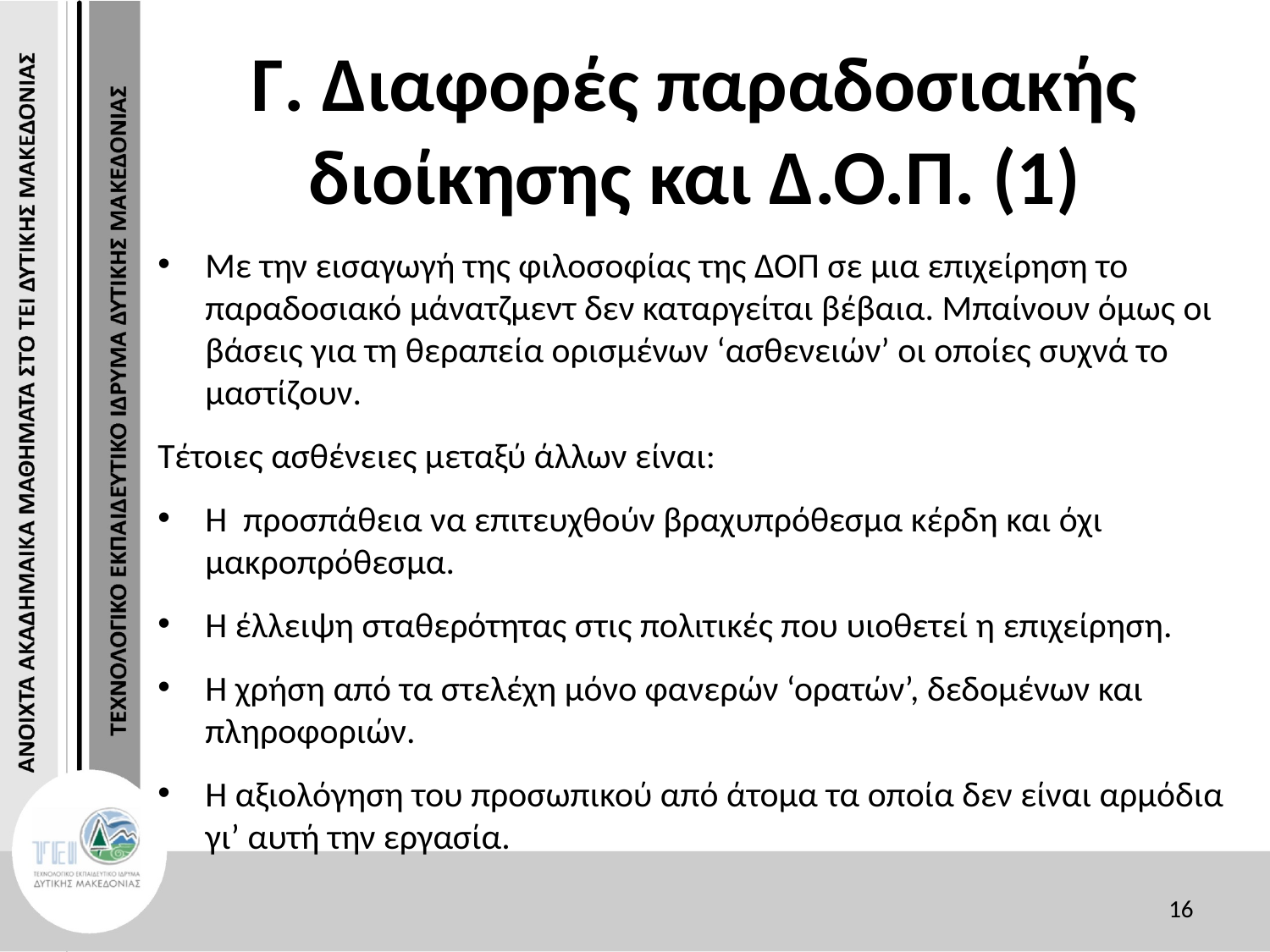

# Γ. Διαφορές παραδοσιακής διοίκησης και Δ.Ο.Π. (1)
Με την εισαγωγή της φιλοσοφίας της ΔΟΠ σε μια επιχείρηση το παραδοσιακό μάνατζμεντ δεν καταργείται βέβαια. Μπαίνουν όμως οι βάσεις για τη θεραπεία ορισμένων ‘ασθενειών’ οι οποίες συχνά το μαστίζουν.
Τέτοιες ασθένειες μεταξύ άλλων είναι:
Η  προσπάθεια να επιτευχθούν βραχυπρόθεσμα κέρδη και όχι μακροπρόθεσμα.
Η έλλειψη σταθερότητας στις πολιτικές που υιοθετεί η επιχείρηση.
Η χρήση από τα στελέχη μόνο φανερών ‘ορατών’, δεδομένων και πληροφοριών.
Η αξιολόγηση του προσωπικού από άτομα τα οποία δεν είναι αρμόδια γι’ αυτή την εργασία.
16